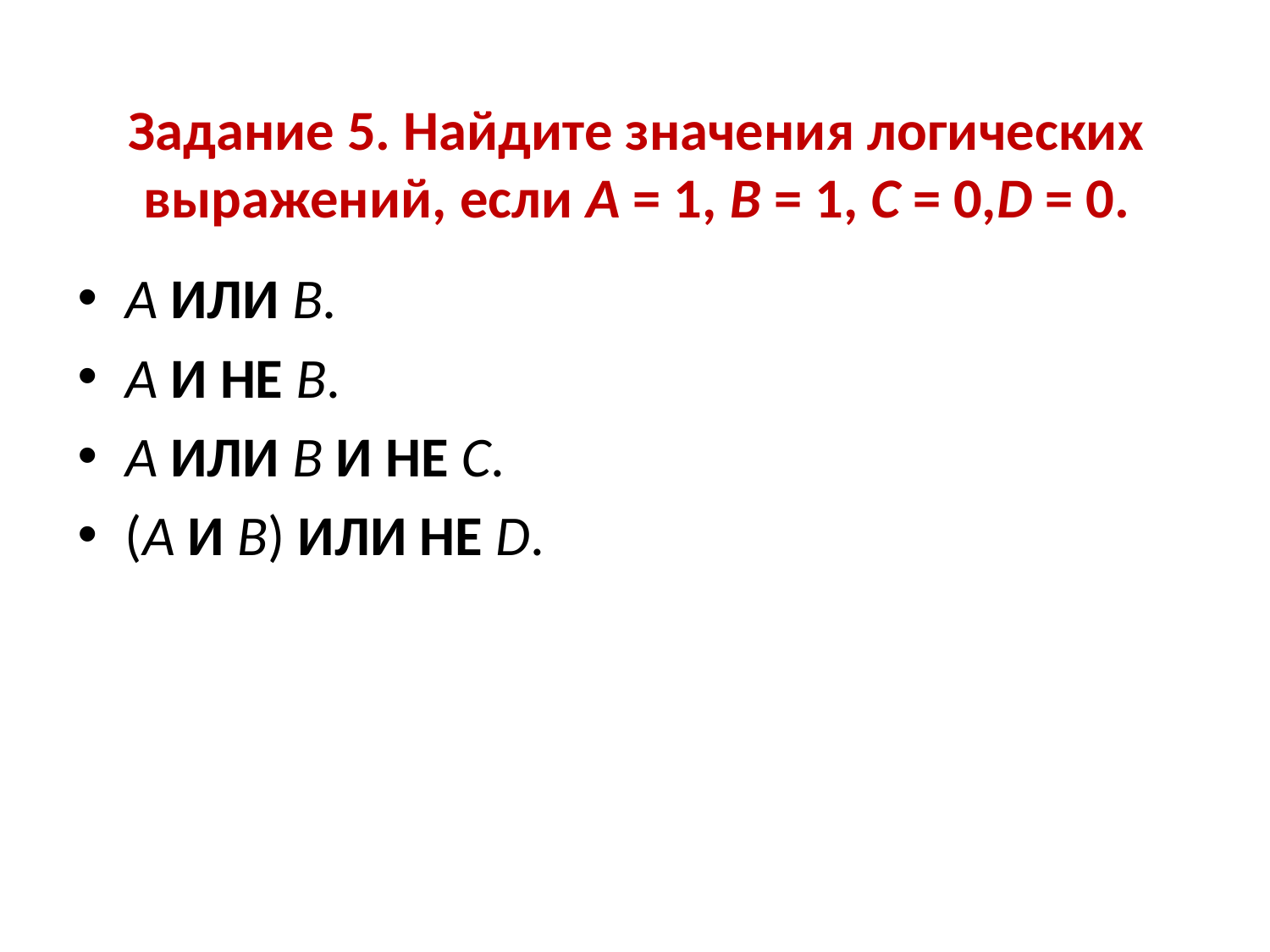

# Задание 5. Найдите значения логических выражений, если А = 1, B = 1, С = 0,D = 0.
А ИЛИ B.
А И НЕ B.
А ИЛИ B И НЕ С.
(А И B) ИЛИ НЕ D.